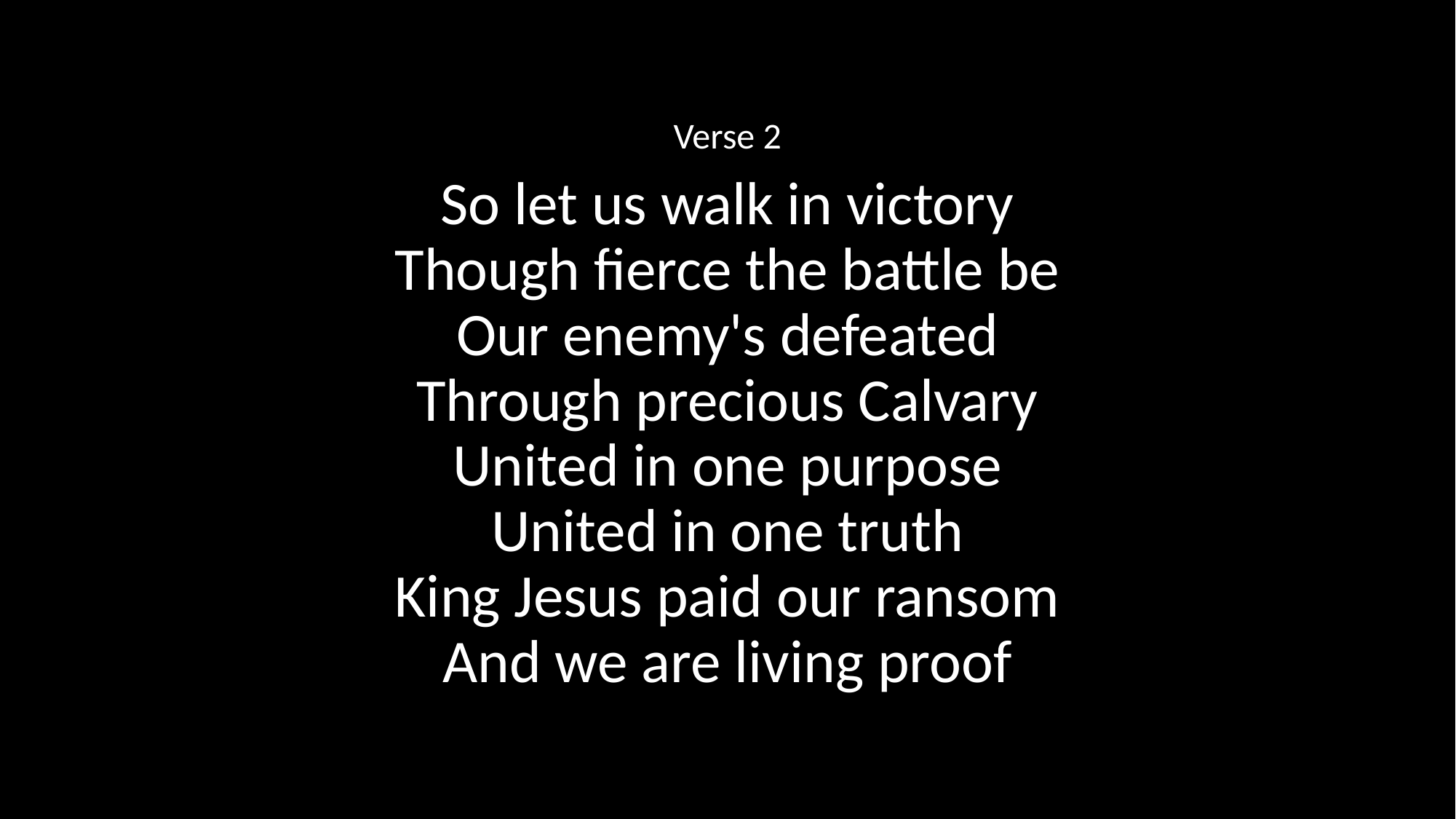

Verse 2
So let us walk in victory
Though fierce the battle be
Our enemy's defeated
Through precious Calvary
United in one purpose
United in one truth
King Jesus paid our ransom
And we are living proof